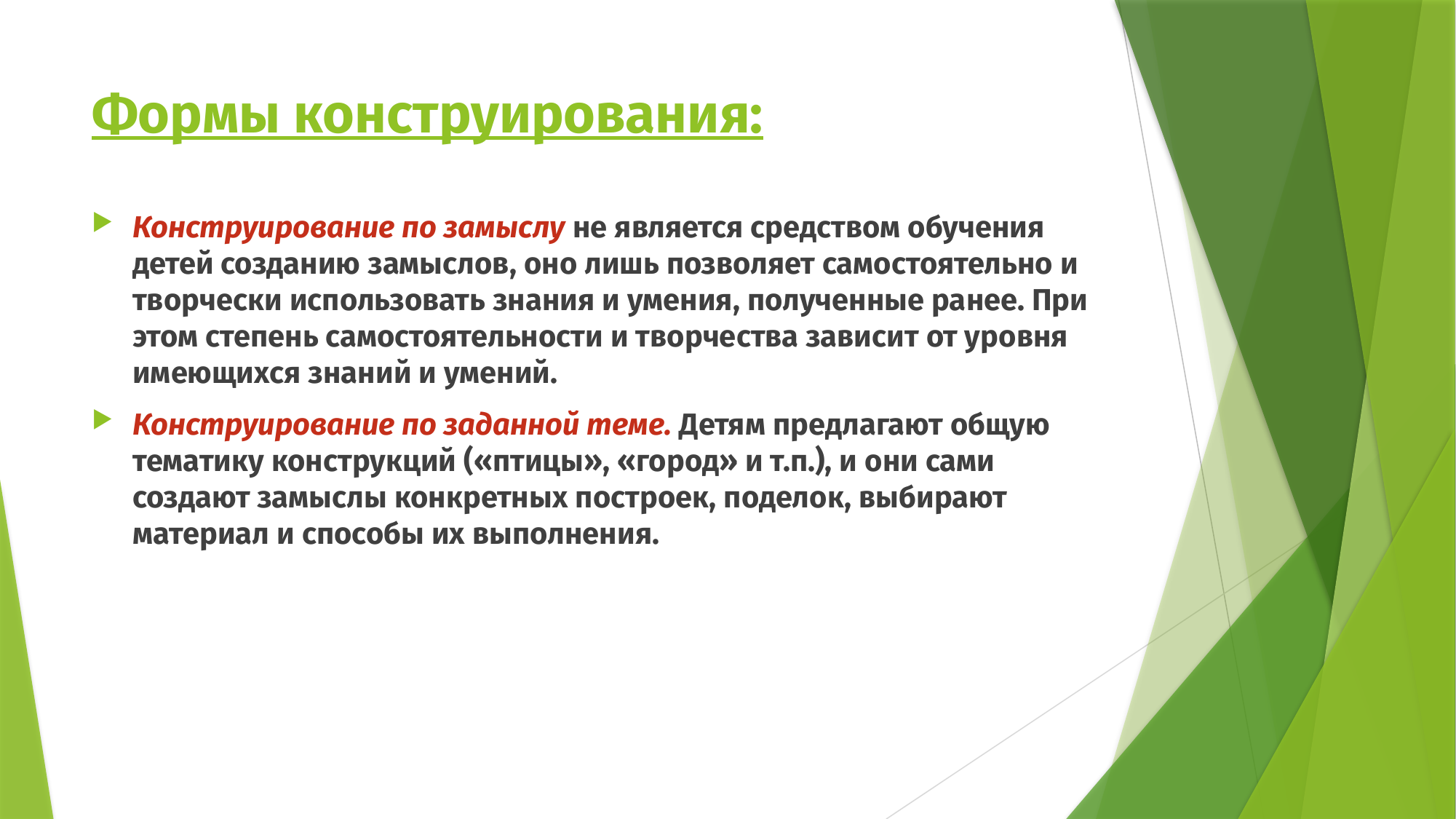

# Формы конструирования:
Конструирование по замыслу не является средством обучения детей созданию замыслов, оно лишь позволяет самостоятельно и творчески использовать знания и умения, полученные ранее. При этом степень самостоятельности и творчества зависит от уровня имеющихся знаний и умений.
Конструирование по заданной теме. Детям предлагают общую тематику конструкций («птицы», «город» и т.п.), и они сами создают замыслы конкретных построек, поделок, выбирают материал и способы их выполнения.